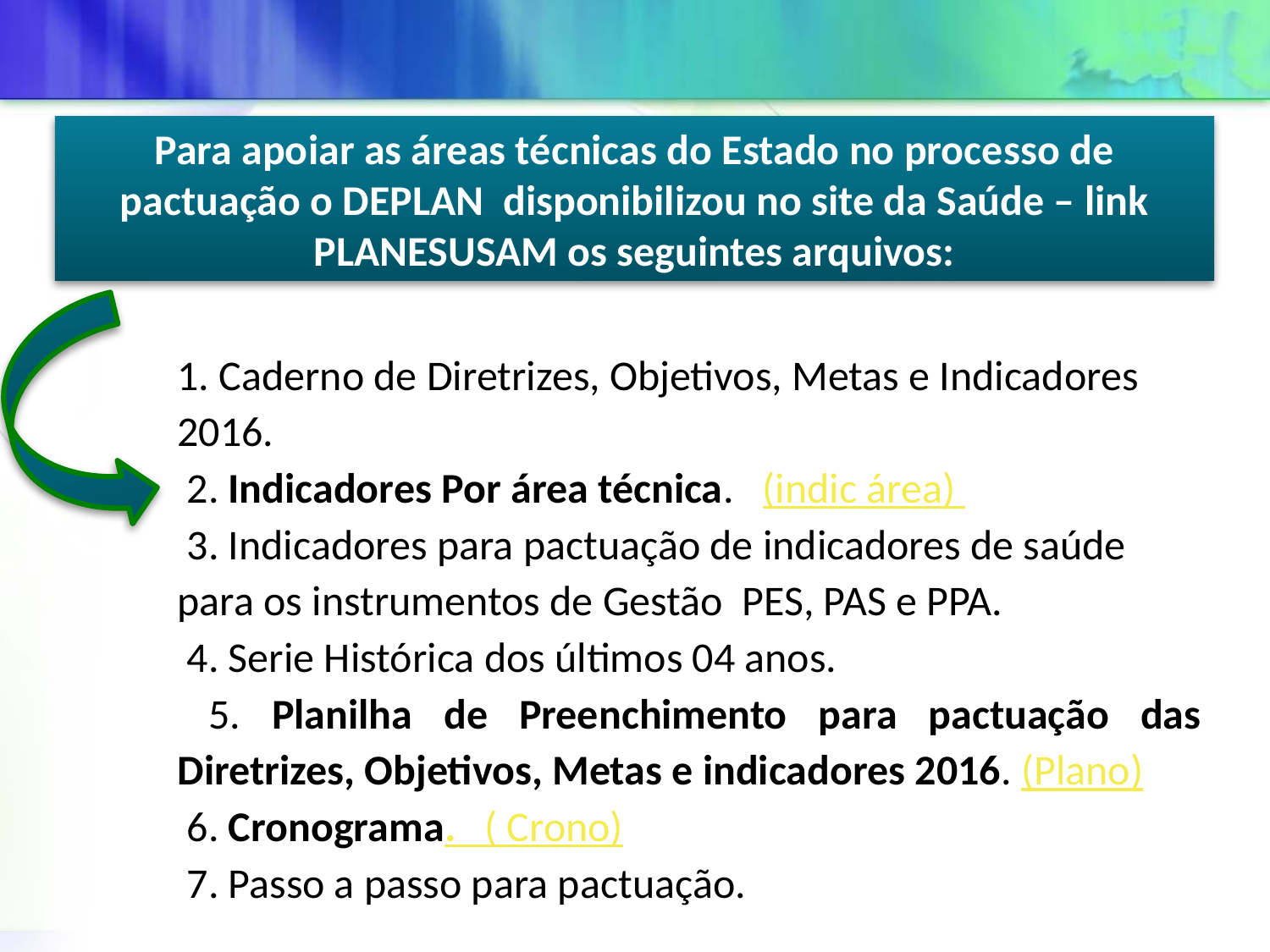

Para apoiar as áreas técnicas do Estado no processo de pactuação o DEPLAN  disponibilizou no site da Saúde – link PLANESUSAM os seguintes arquivos:

1. Caderno de Diretrizes, Objetivos, Metas e Indicadores 2016.
 2. Indicadores Por área técnica.   (indic área)
 3. Indicadores para pactuação de indicadores de saúde para os instrumentos de Gestão  PES, PAS e PPA.
 4. Serie Histórica dos últimos 04 anos.
 5. Planilha de Preenchimento para pactuação das Diretrizes, Objetivos, Metas e indicadores 2016. (Plano)
 6. Cronograma.   ( Crono)
 7. Passo a passo para pactuação.